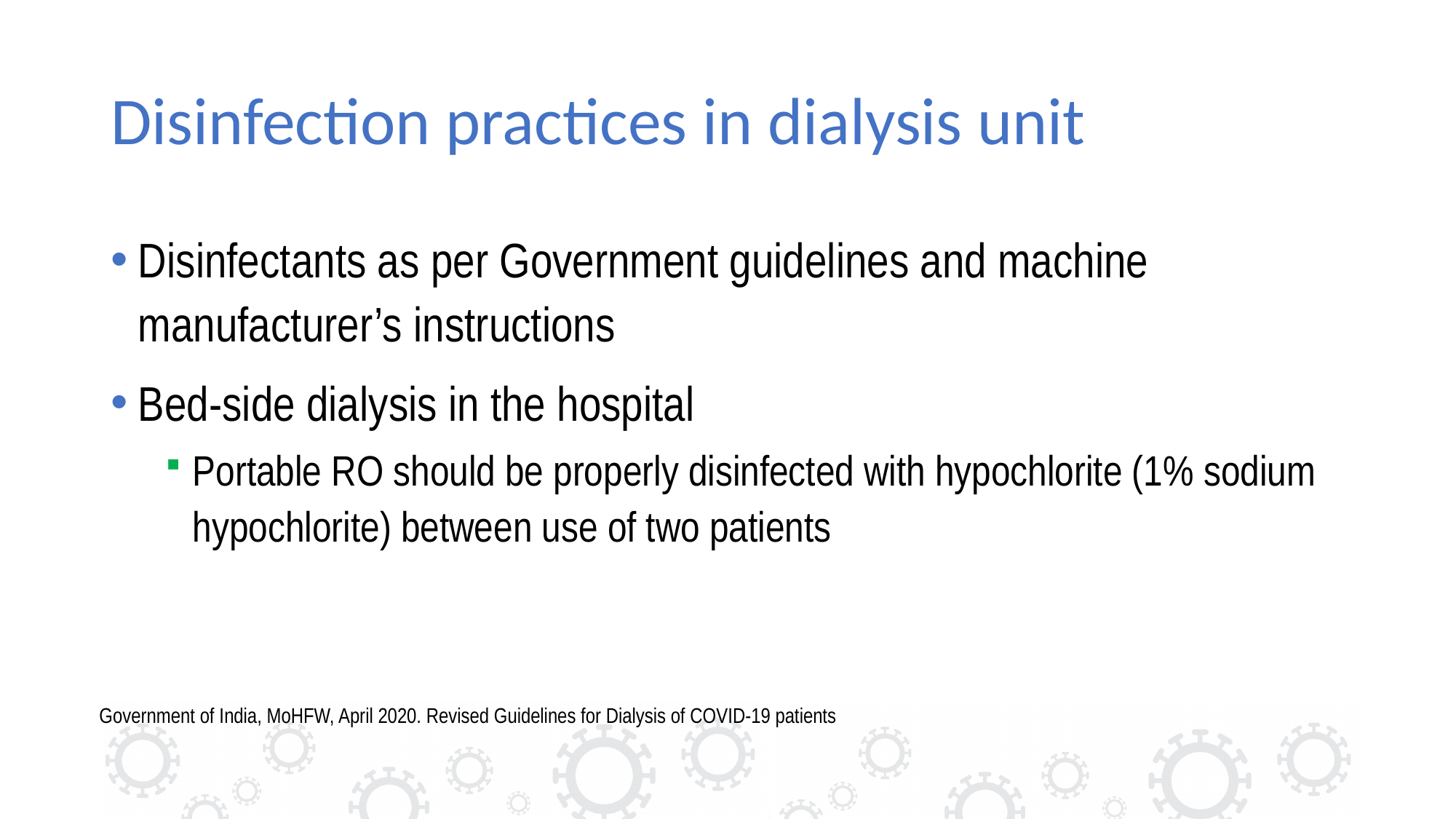

# Disinfection practices in dialysis unit
Disinfectants as per Government guidelines and machine manufacturer’s instructions
Bed-side dialysis in the hospital
Portable RO should be properly disinfected with hypochlorite (1% sodium hypochlorite) between use of two patients
Government of India, MoHFW, April 2020. Revised Guidelines for Dialysis of COVID-19 patients